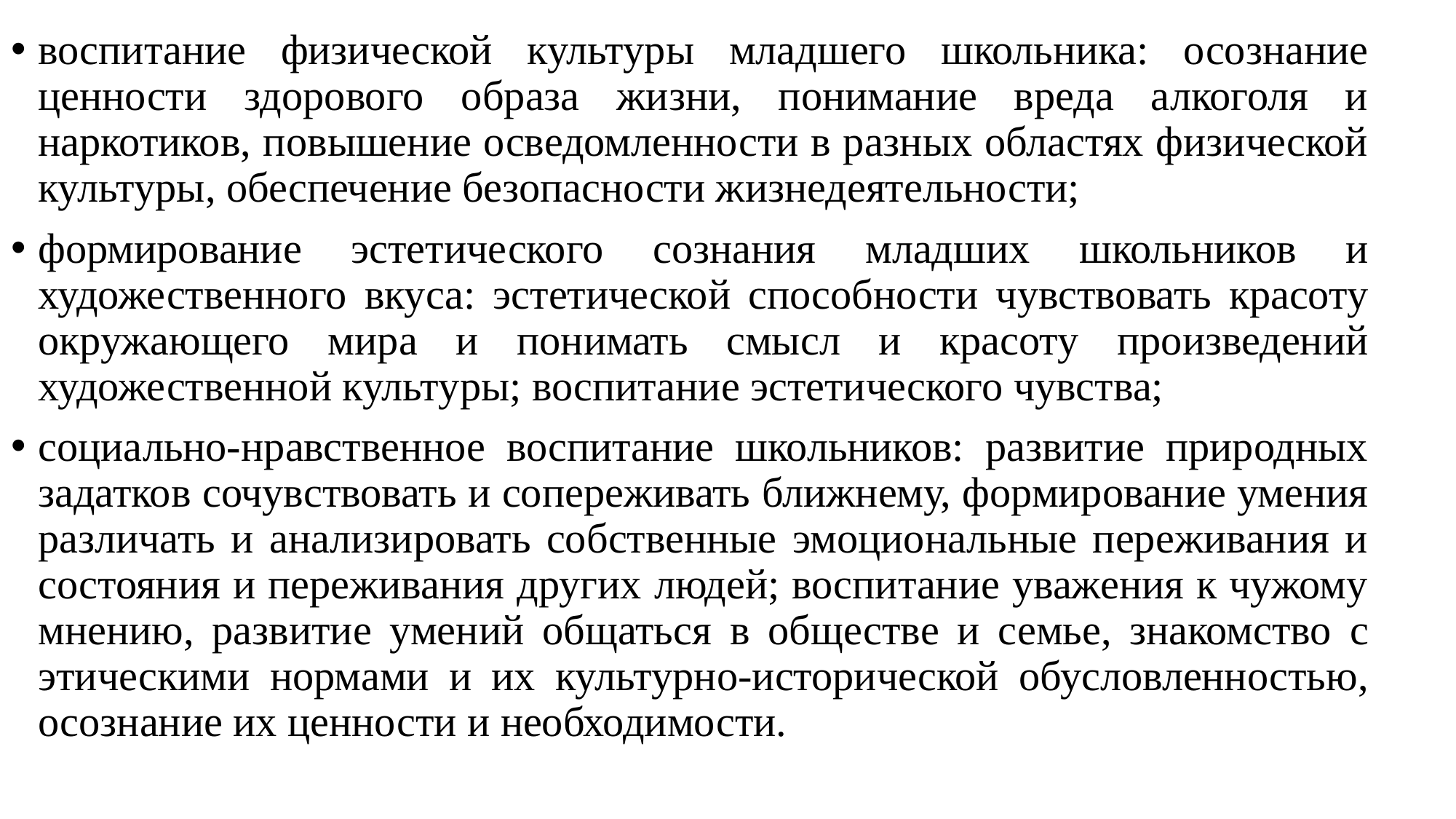

воспитание физической культуры младшего школьника: осознание ценности здорового образа жизни, понимание вреда алкоголя и наркотиков, повышение осведомленности в разных областях физической культуры, обеспечение безопасности жизнедеятельности;
формирование эстетического сознания младших школьников и художественного вкуса: эстетической способности чувствовать красоту окружающего мира и понимать смысл и красоту произведений художественной культуры; воспитание эстетического чувства;
социально-нравственное воспитание школьников: развитие природных задатков сочувствовать и сопереживать ближнему, формирование умения различать и анализировать собственные эмоциональные переживания и состояния и переживания других людей; воспитание уважения к чужому мнению, развитие умений общаться в обществе и семье, знакомство с этическими нормами и их культурно-исторической обусловленностью, осознание их ценности и необходимости.